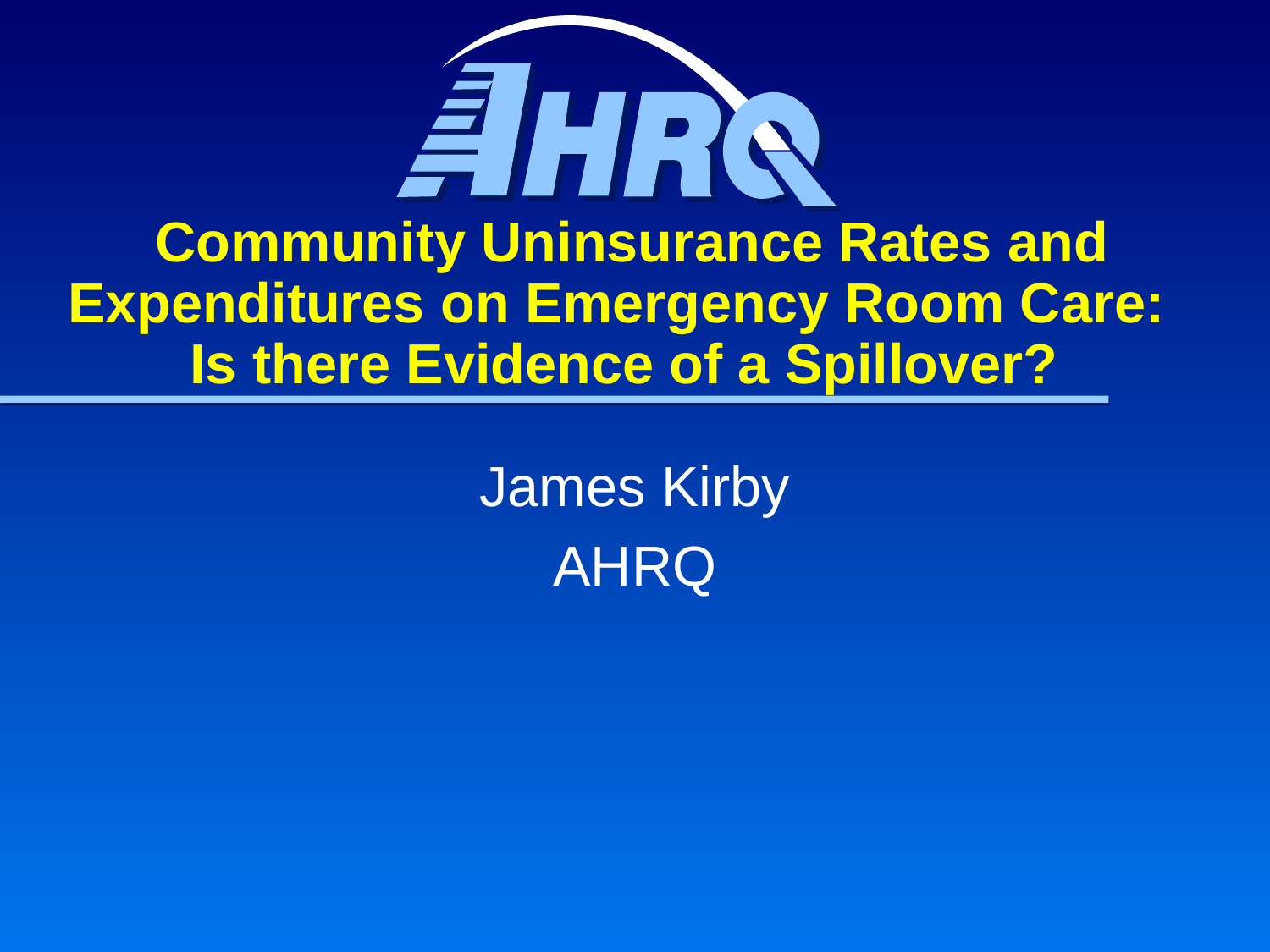

# Community Uninsurance Rates and Expenditures on Emergency Room Care: Is there Evidence of a Spillover?
James Kirby
AHRQ